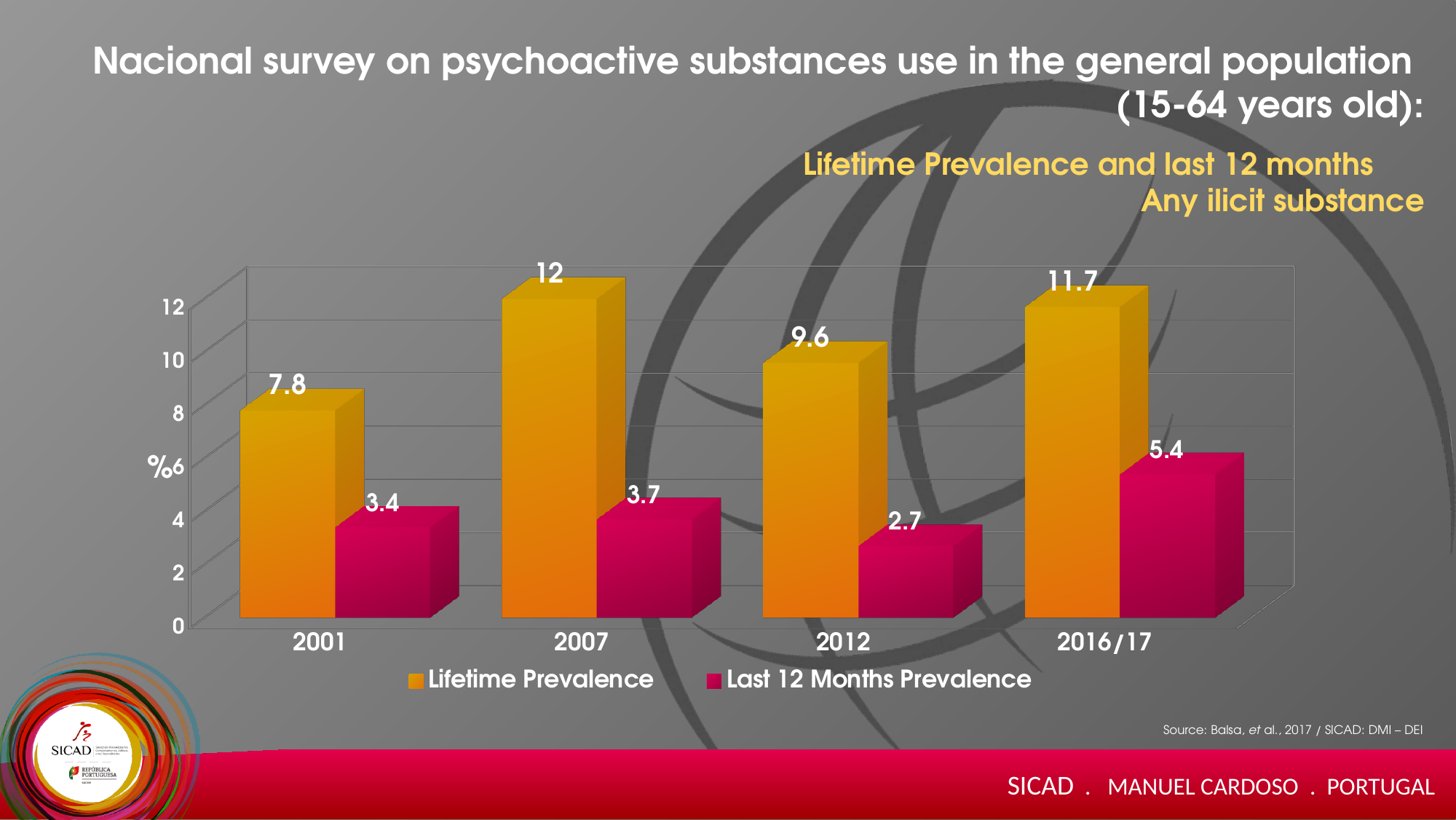

Nacional survey on psychoactive substances use in the general population
(15-64 years old):

Lifetime Prevalence and last 12 months
Any ilicit substance

[unsupported chart]

%

Source: Balsa, et al., 2017 / SICAD: DMI – DEI